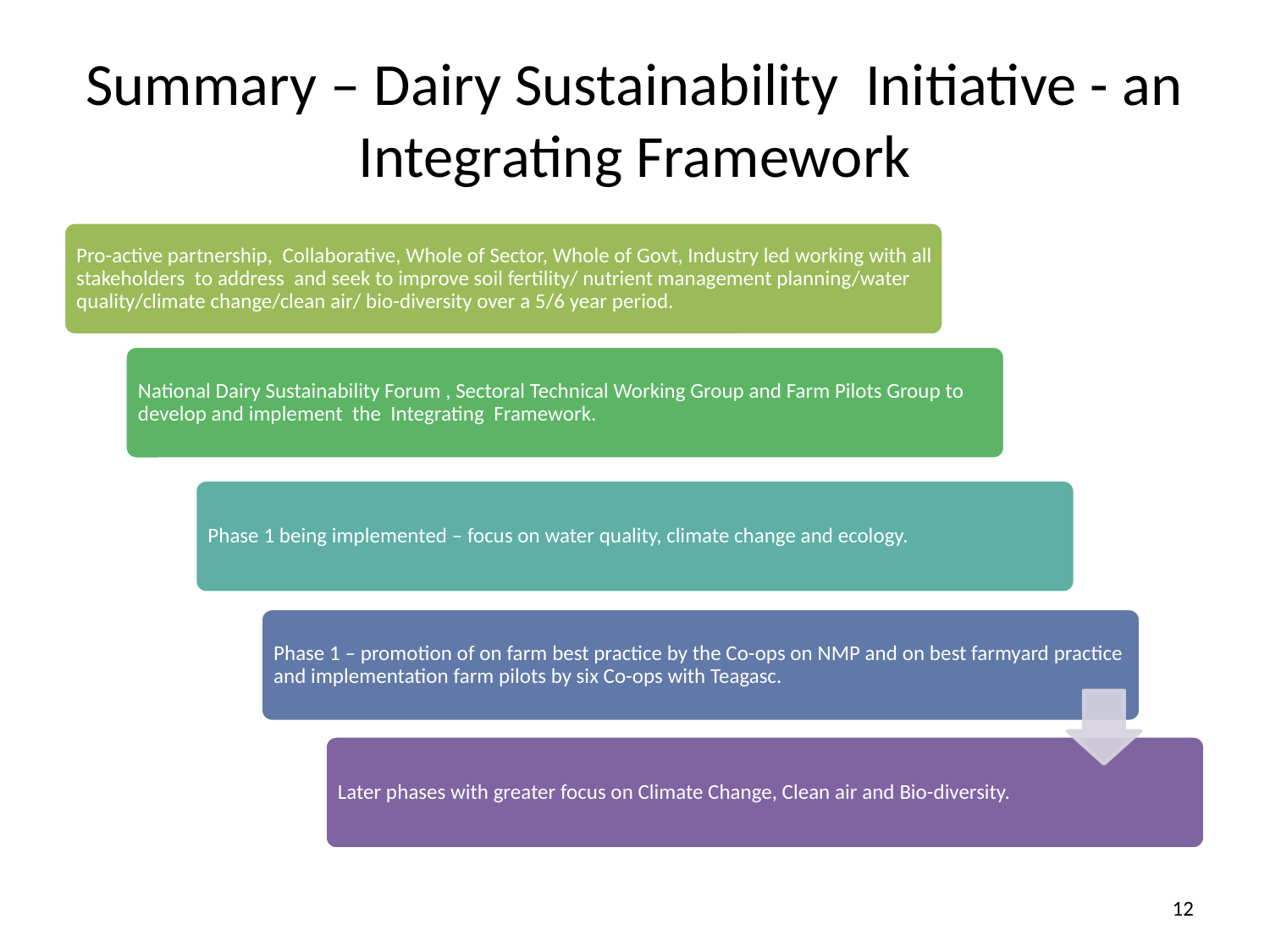

# Summary – Dairy Sustainability  Initiative - an Integrating Framework
Pro-active partnership,  Collaborative, Whole of Sector, Whole of Govt, Industry led working with all stakeholders  to address  and seek to improve soil fertility/ nutrient management planning/water quality/climate change/clean air/ bio-diversity over a 5/6 year period.
National Dairy Sustainability Forum , Sectoral Technical Working Group and Farm Pilots Group to develop and implement  the  Integrating  Framework.
Phase 1 being implemented – focus on water quality, climate change and ecology.
Phase 1 – promotion of on farm best practice by the Co-ops on NMP and on best farmyard practice and implementation farm pilots by six Co-ops with Teagasc.
Later phases with greater focus on Climate Change, Clean air and Bio-diversity.

12